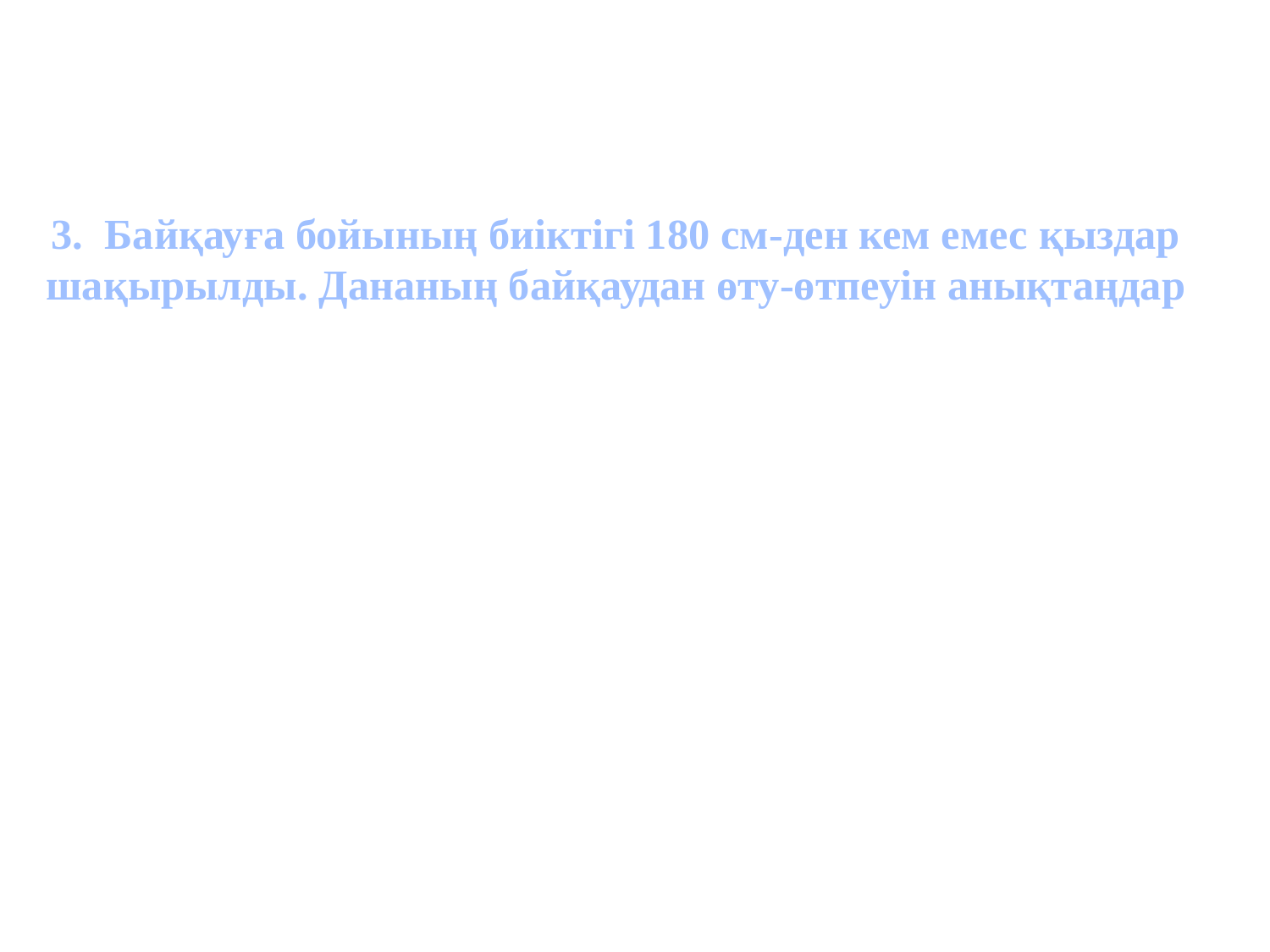

# 3.  Байқауға бойының биіктігі 180 см-ден кем емес қыздар шақырылды. Дананың байқаудан өту-өтпеуін анықтаңдар